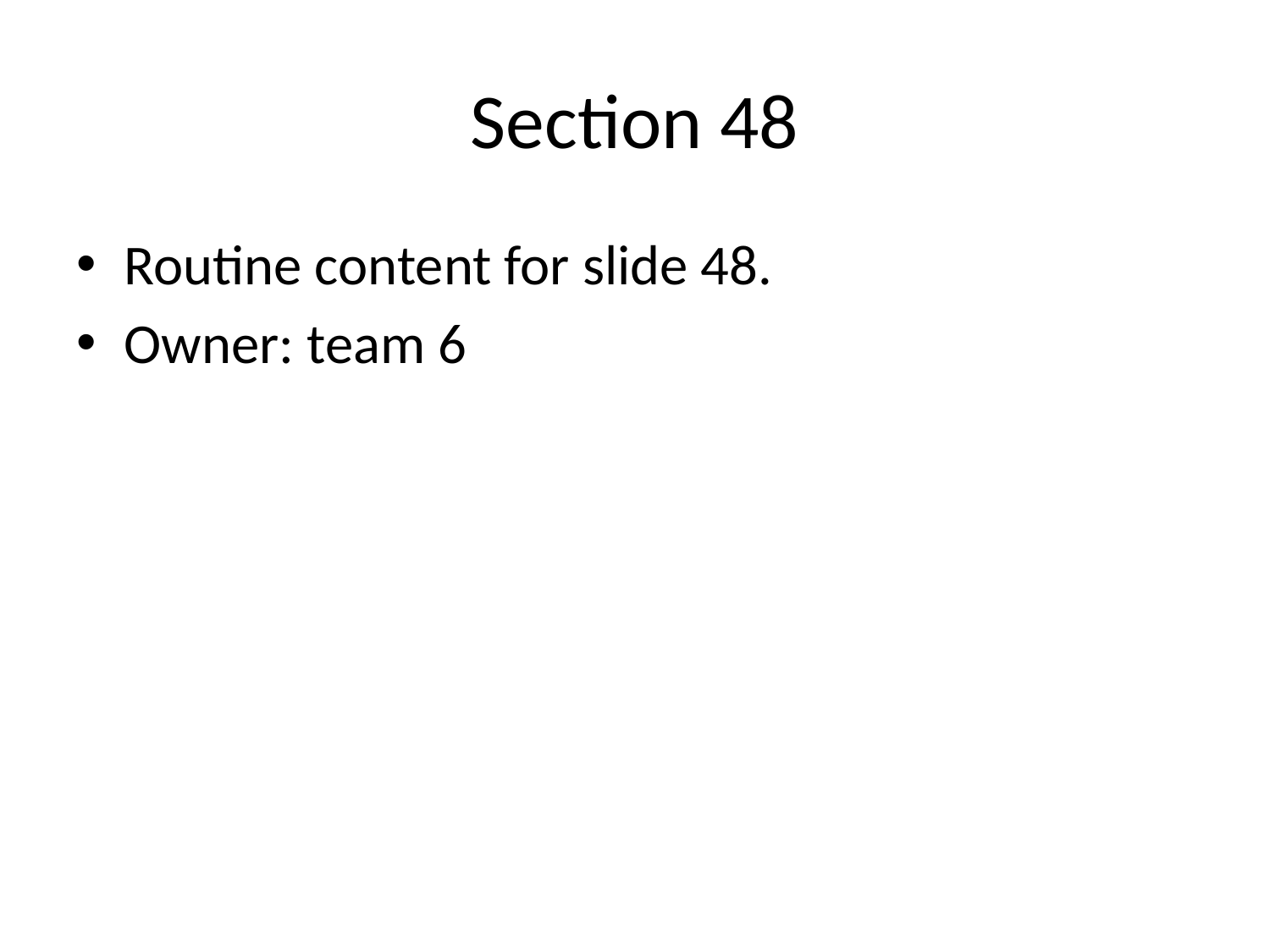

# Section 48
Routine content for slide 48.
Owner: team 6